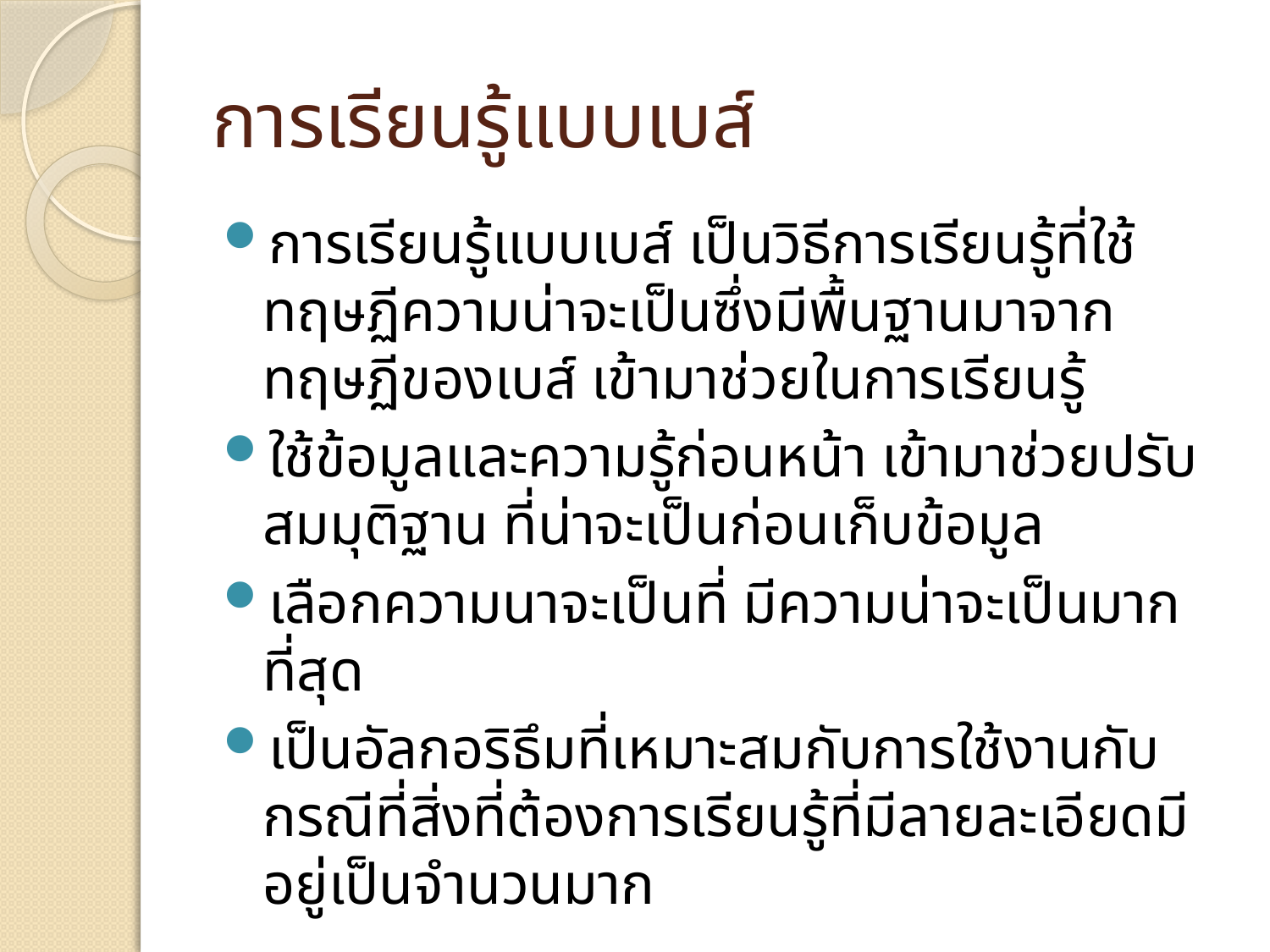

# การเรียนรู้แบบเบส์
การเรียนรู้แบบเบส์ เป็นวิธีการเรียนรู้ที่ใช้ทฤษฏีความน่าจะเป็นซึ่งมีพื้นฐานมาจากทฤษฏีของเบส์ เข้ามาช่วยในการเรียนรู้
ใช้ข้อมูลและความรู้ก่อนหน้า เข้ามาช่วยปรับสมมุติฐาน ที่น่าจะเป็นก่อนเก็บข้อมูล
เลือกความนาจะเป็นที่ มีความน่าจะเป็นมากที่สุด
เป็นอัลกอริธึมที่เหมาะสมกับการใช้งานกับกรณีที่สิ่งที่ต้องการเรียนรู้ที่มีลายละเอียดมีอยู่เป็นจำนวนมาก